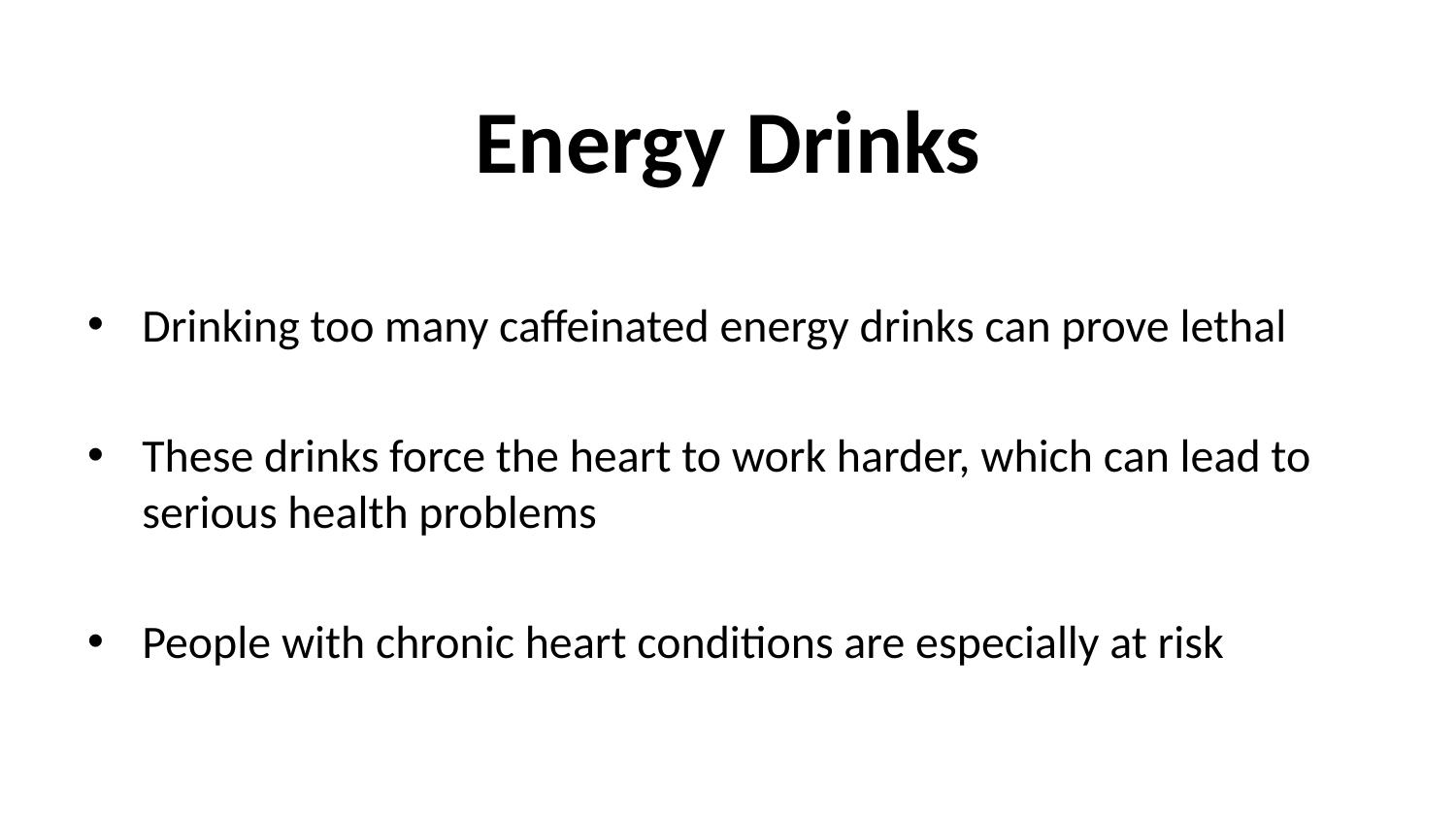

# Energy Drinks
Drinking too many caffeinated energy drinks can prove lethal

These drinks force the heart to work harder, which can lead to serious health problems

People with chronic heart conditions are especially at risk